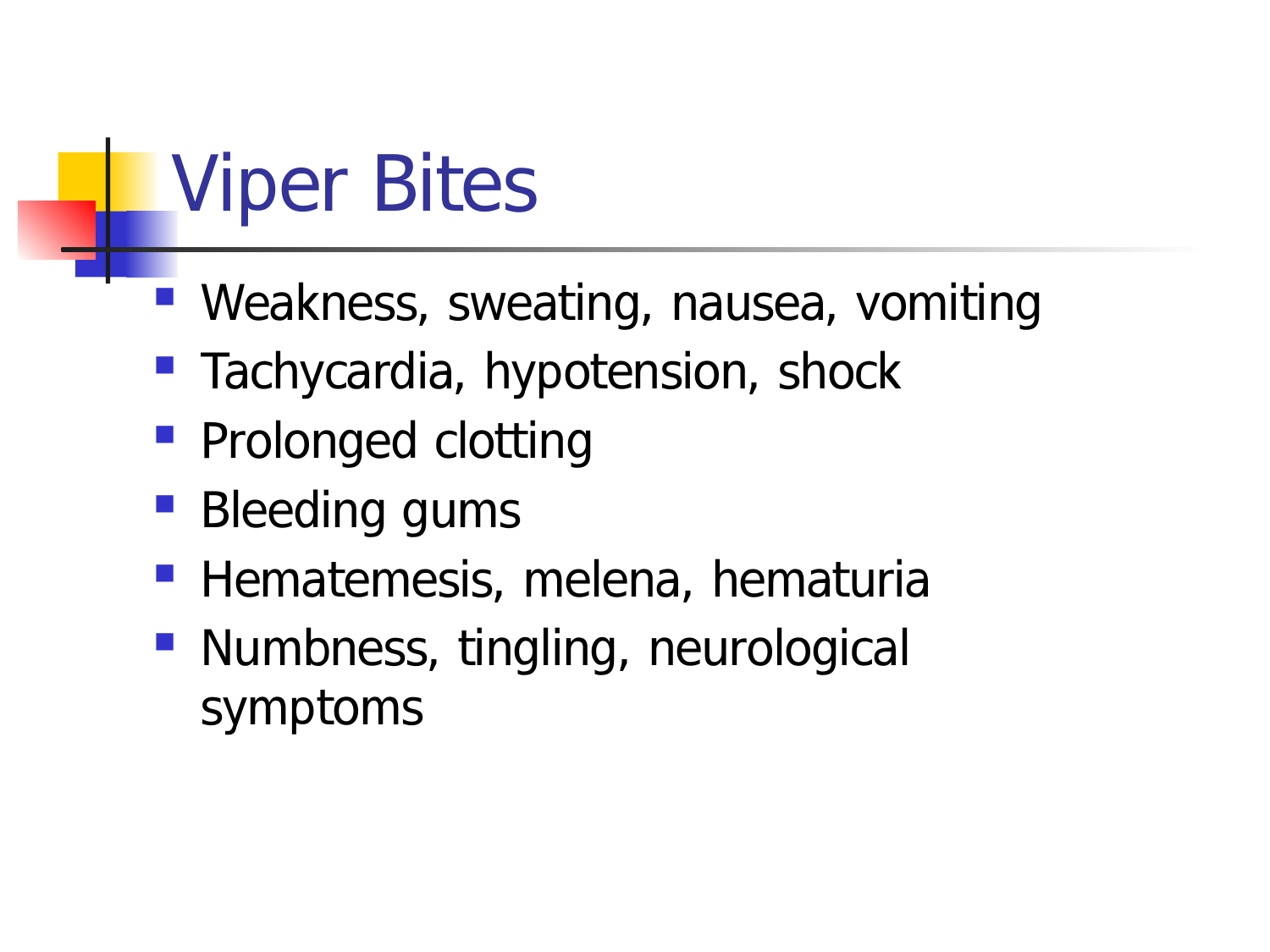

# Viper Bites
Weakness, sweating, nausea, vomiting
Tachycardia, hypotension, shock
Prolonged clotting
Bleeding gums
Hematemesis, melena, hematuria
Numbness, tingling, neurological symptoms